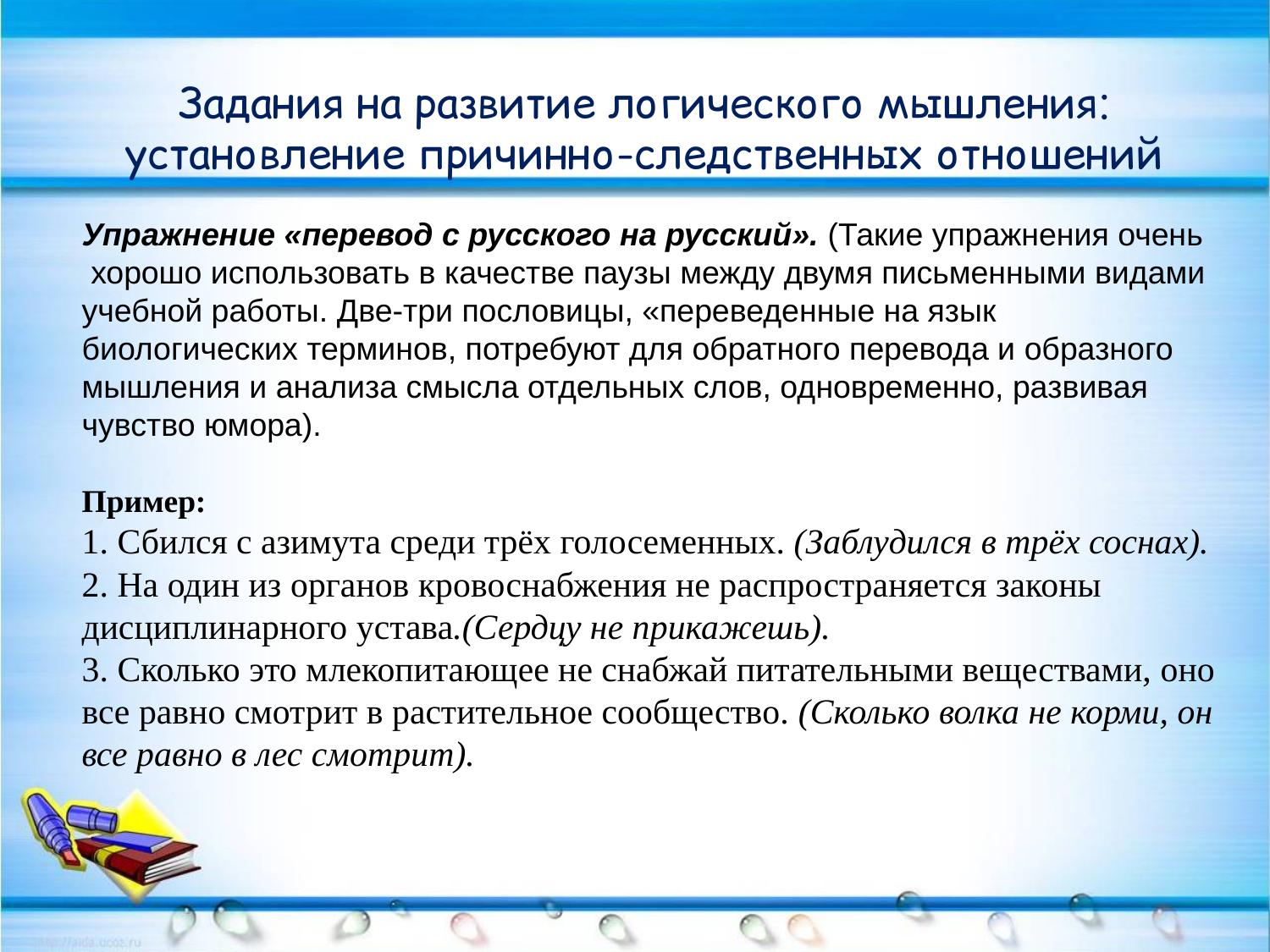

Задания на развитие логического мышления: установление причинно-следственных отношений
Упражнение «перевод с русского на русский». (Такие упражнения очень
 хорошо использовать в качестве паузы между двумя письменными видами учебной работы. Две-три пословицы, «переведенные на язык биологических терминов, потребуют для обратного перевода и образного мышления и анализа смысла отдельных слов, одновременно, развивая чувство юмора).

Пример:
1. Сбился с азимута среди тpёx голосеменных. (Заблудился в тpёx соснах).
2. На один из органов кровоснабжения не распространяется законы дисциплинарного устава.(Сердцу не прикажешь).
3. Сколько это млекопитающее не снабжай питательными веществами, оно все равно смотрит в растительное сообщество. (Сколько волка не корми, он все равно в лес смотрит).